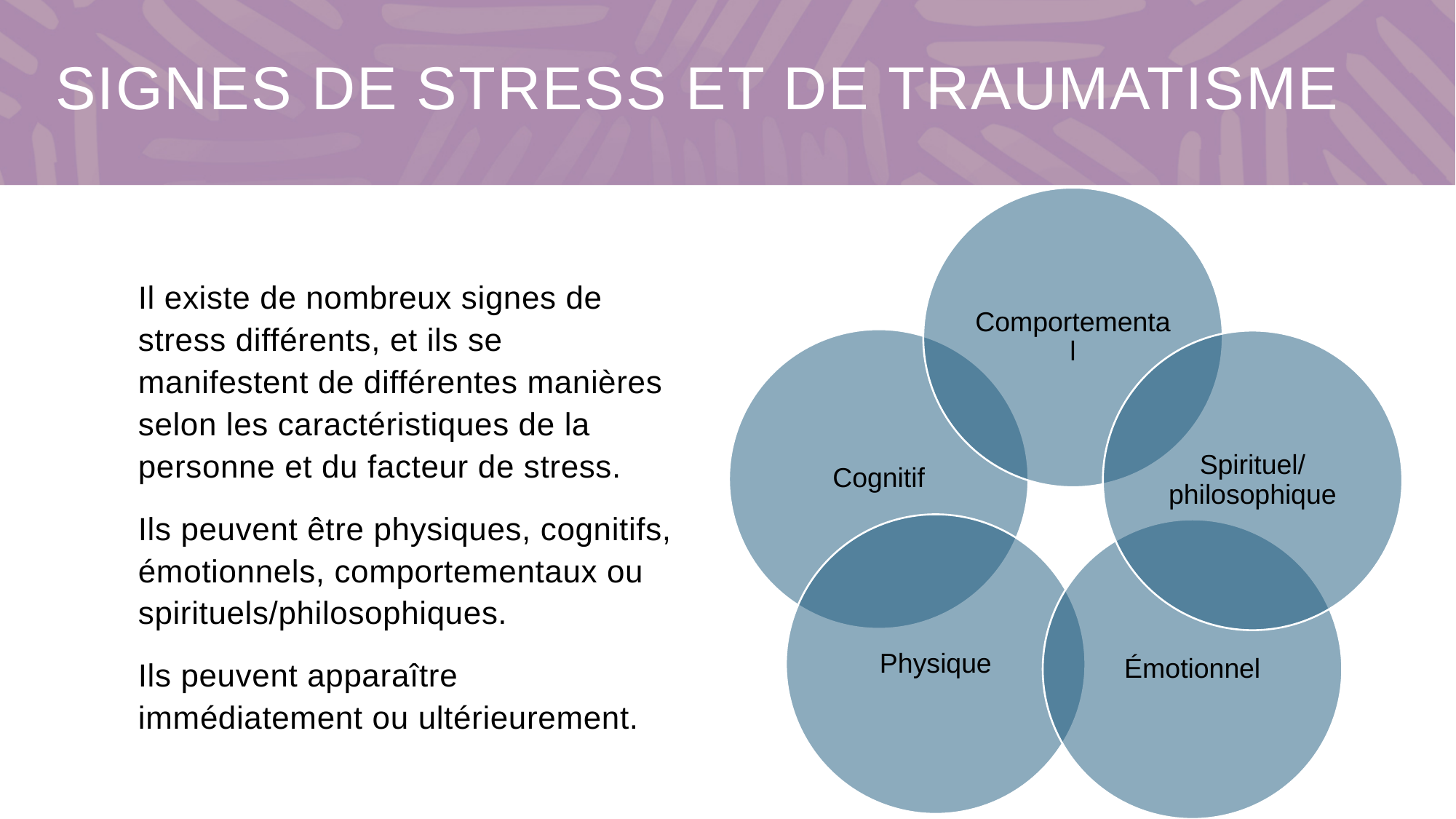

# Signes de stress et de traumatisme
Cognitif
Physique
Comportemental
Émotionnel
Spirituel/
philosophique
Il existe de nombreux signes de stress différents, et ils se manifestent de différentes manières selon les caractéristiques de la personne et du facteur de stress.
Ils peuvent être physiques, cognitifs, émotionnels, comportementaux ou spirituels/philosophiques.
Ils peuvent apparaître immédiatement ou ultérieurement.